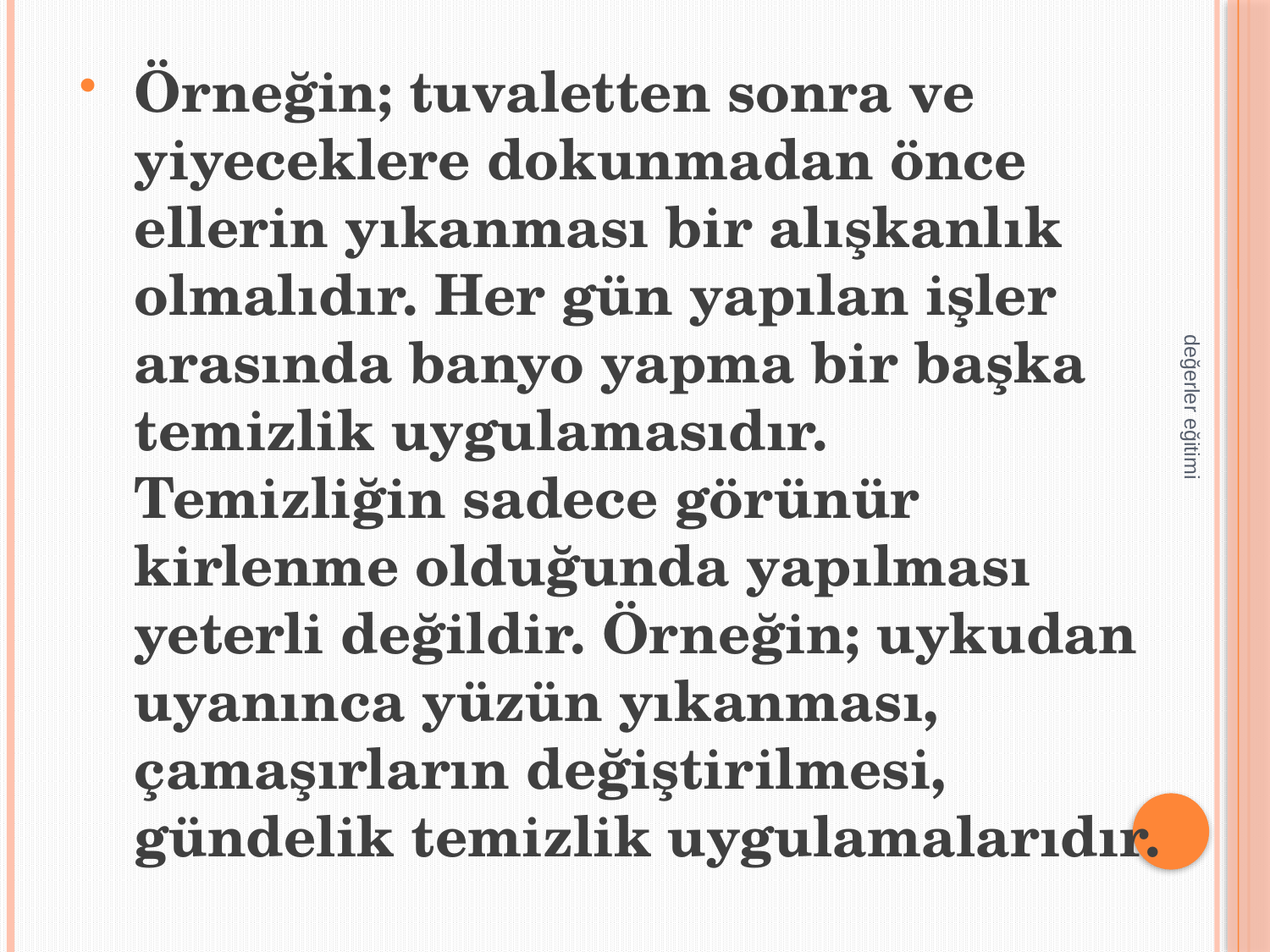

Örneğin; tuvaletten sonra ve yiyeceklere dokunmadan önce ellerin yıkanması bir alışkanlık olmalıdır. Her gün yapılan işler arasında banyo yapma bir başka temizlik uygulamasıdır.
Temizliğin sadece görünür kirlenme olduğunda yapılması yeterli değildir. Örneğin; uykudan uyanınca yüzün yıkanması, çamaşırların değiştirilmesi, gündelik temizlik uygulamalarıdır.
değerler eğitimi